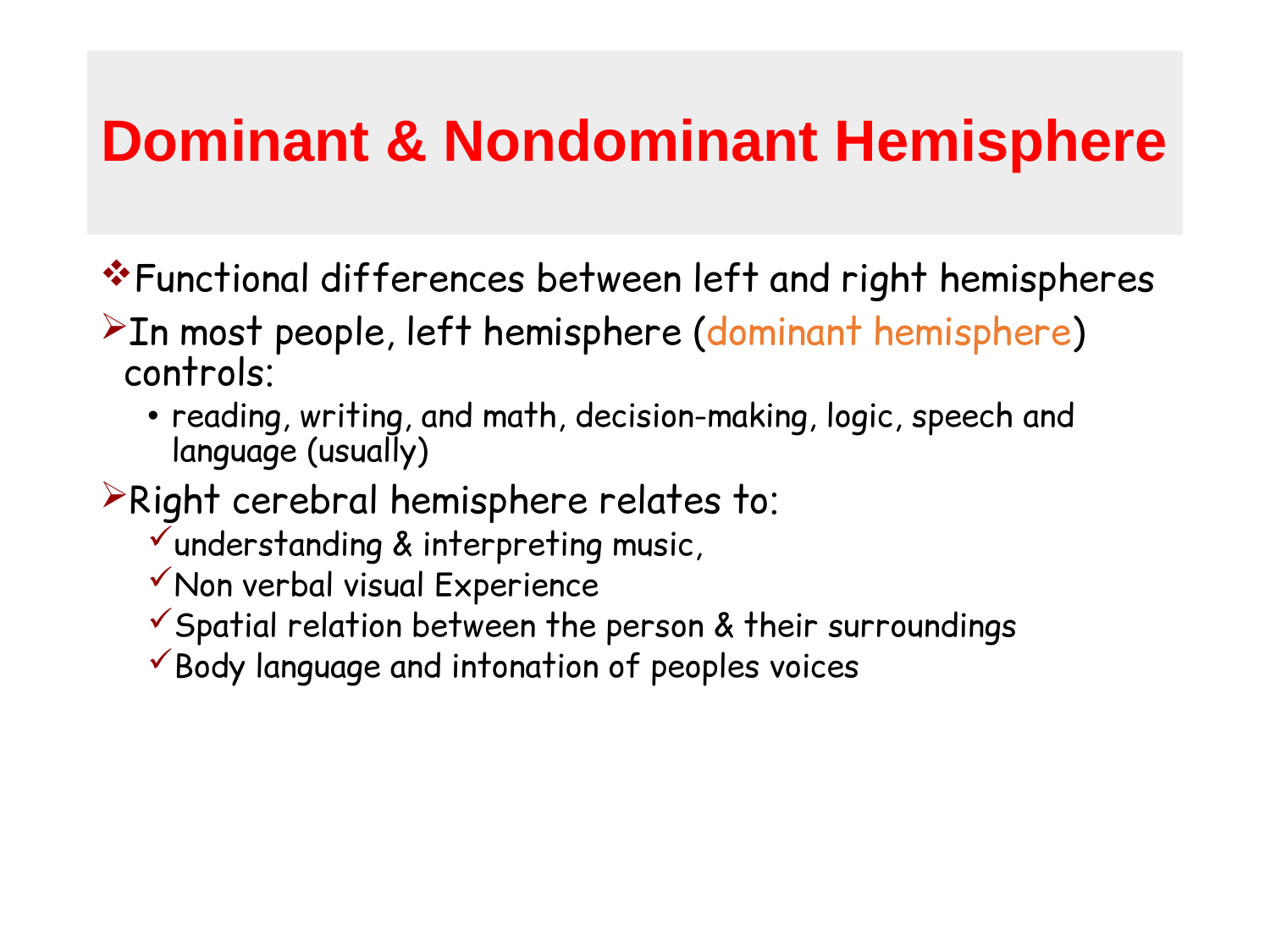

# Dominant & Nondominant Hemisphere
Functional differences between left and right hemispheres
In most people, left hemisphere (dominant hemisphere) controls:
reading, writing, and math, decision-making, logic, speech and language (usually)
Right cerebral hemisphere relates to:
understanding & interpreting music,
Non verbal visual Experience
Spatial relation between the person & their surroundings
Body language and intonation of peoples voices